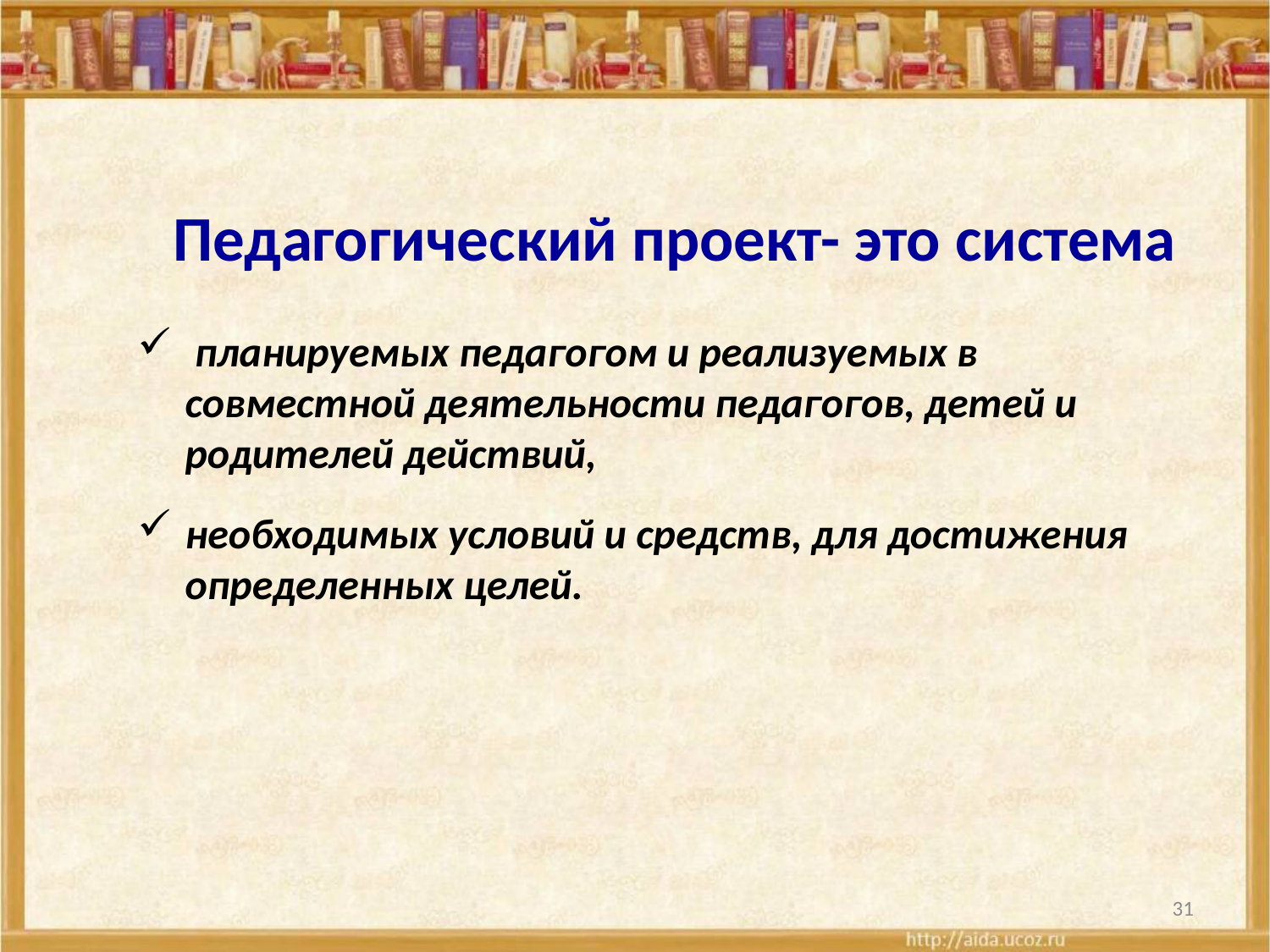

Педагогический проект- это система

 планируемых педагогом и реализуемых в совместной деятельности педагогов, детей и родителей действий,

необходимых условий и средств, для достижения определенных целей.
31